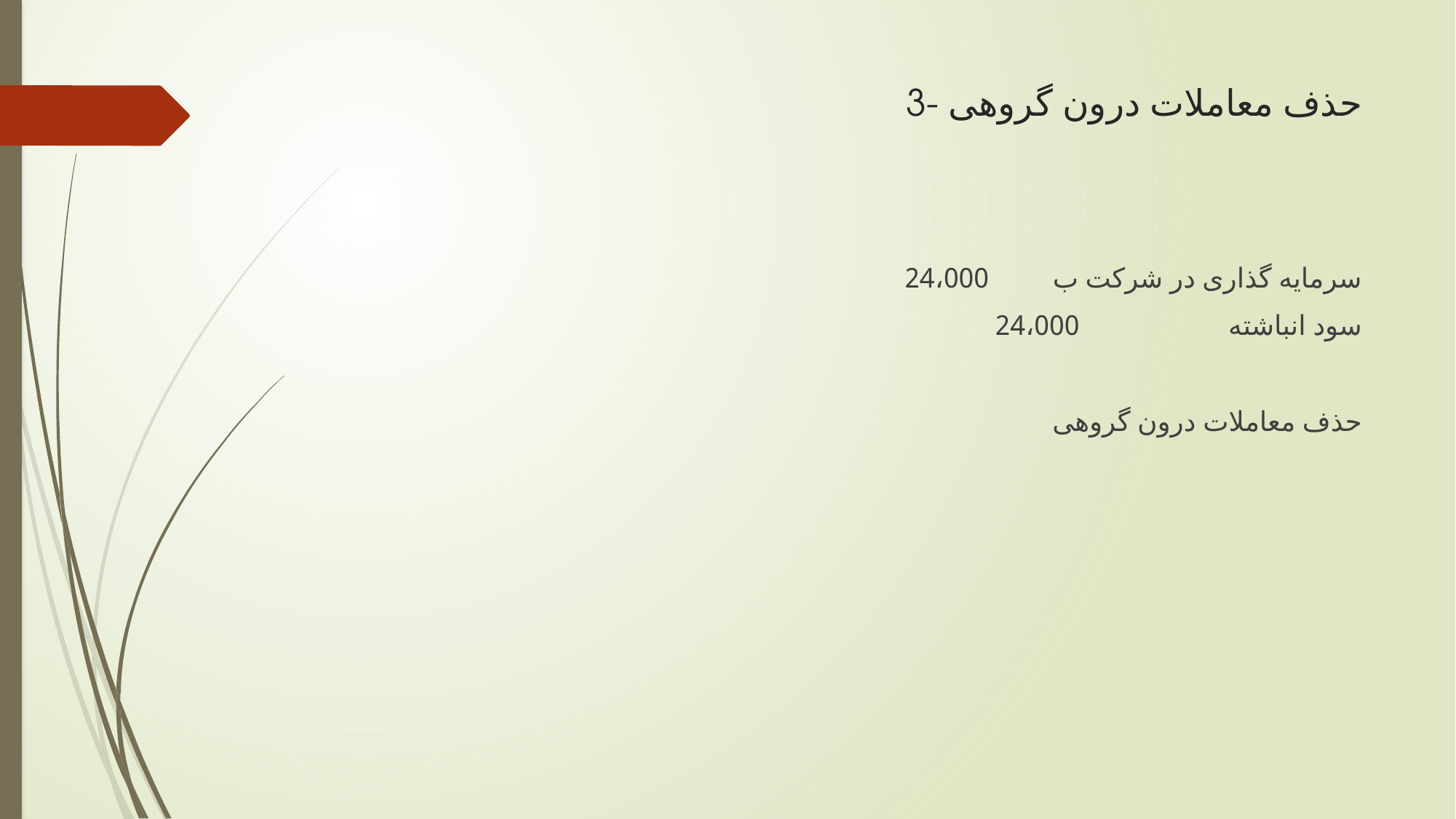

# 3- حذف معاملات درون گروهی
سرمایه گذاری در شرکت ب         24،000
                              سود انباشته                     24،000

              حذف معاملات درون گروهی